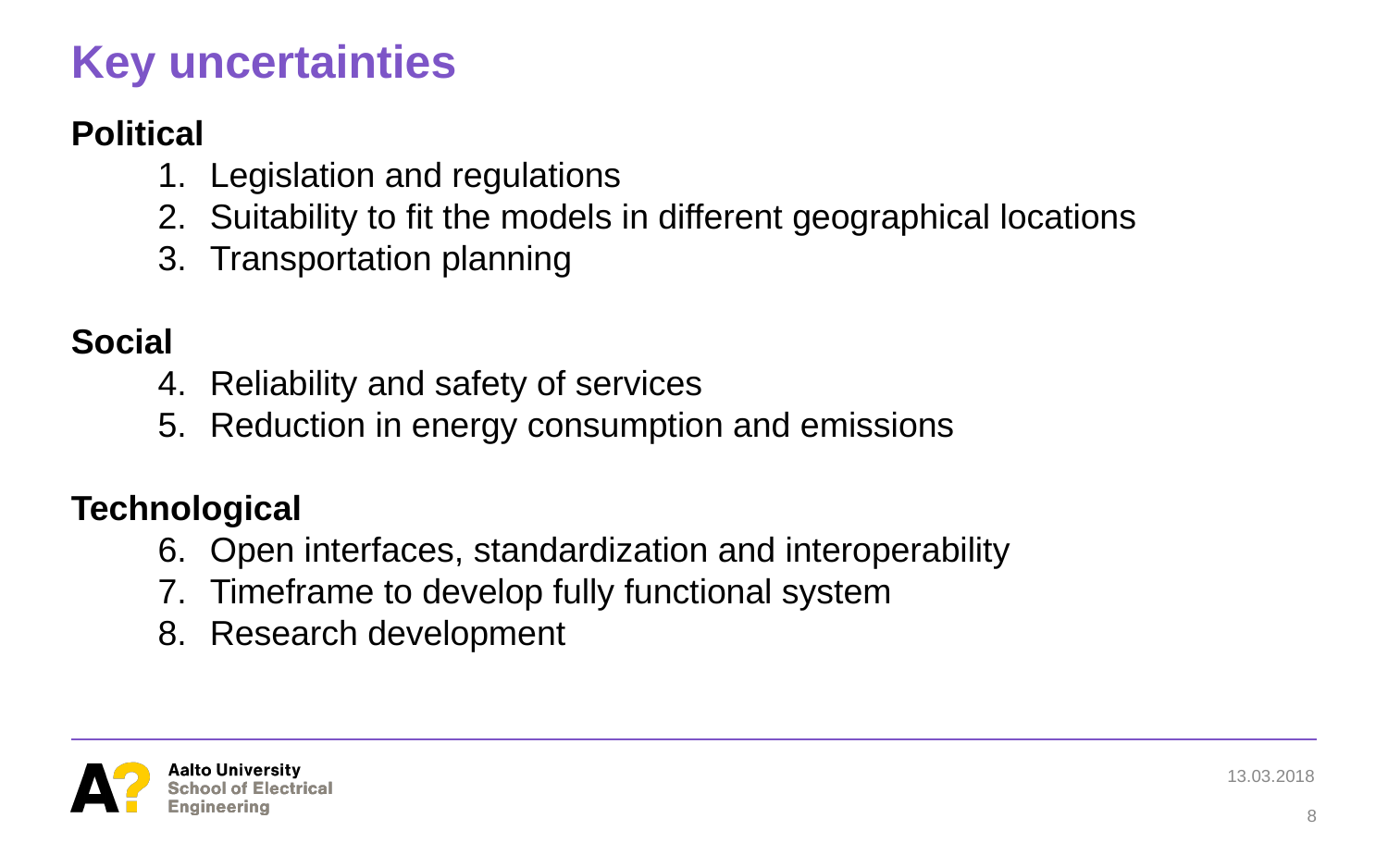

# Key uncertainties
Political
Legislation and regulations
Suitability to fit the models in different geographical locations
Transportation planning

Social
Reliability and safety of services
Reduction in energy consumption and emissions

Technological
Open interfaces, standardization and interoperability
Timeframe to develop fully functional system
Research development

13.03.2018
8